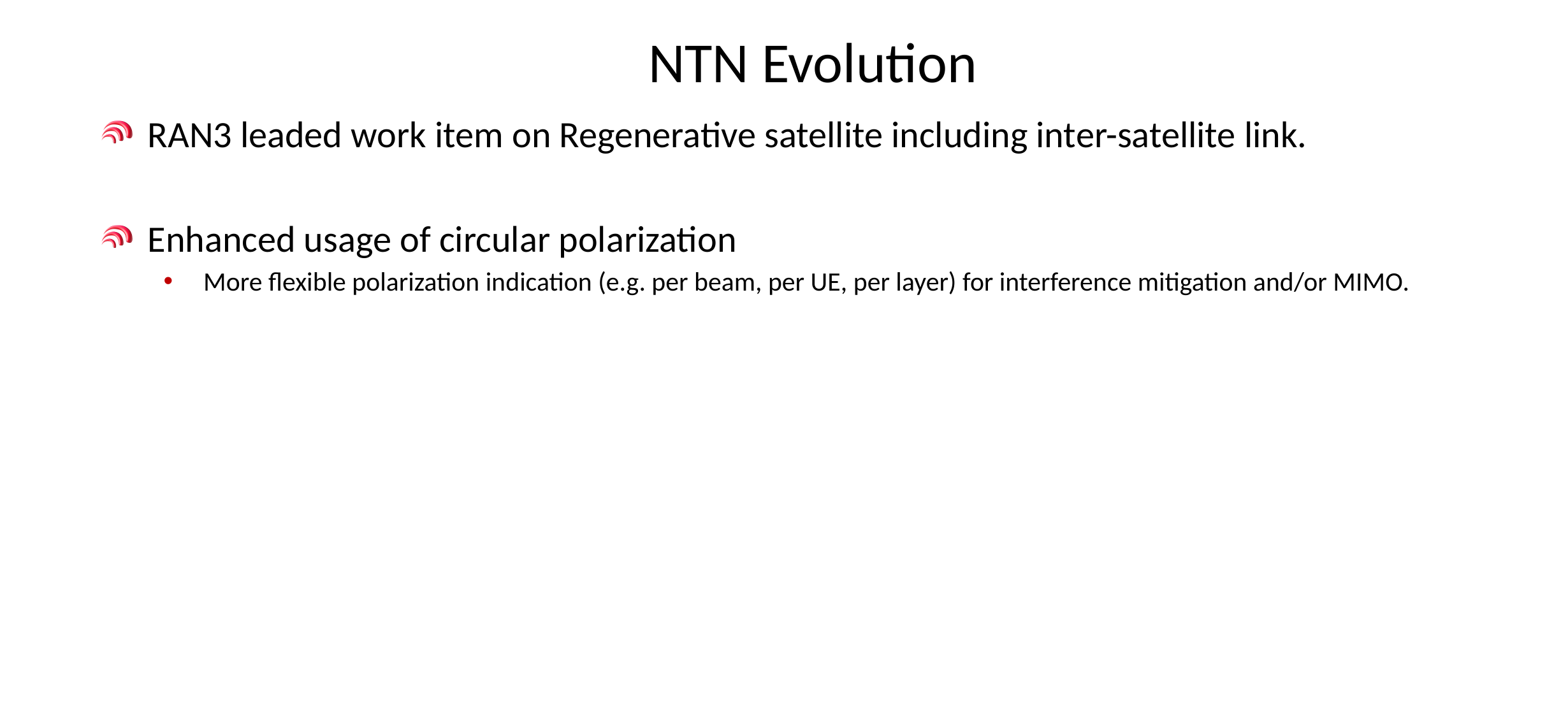

# NTN Evolution
RAN3 leaded work item on Regenerative satellite including inter-satellite link.

Enhanced usage of circular polarization
More flexible polarization indication (e.g. per beam, per UE, per layer) for interference mitigation and/or MIMO.